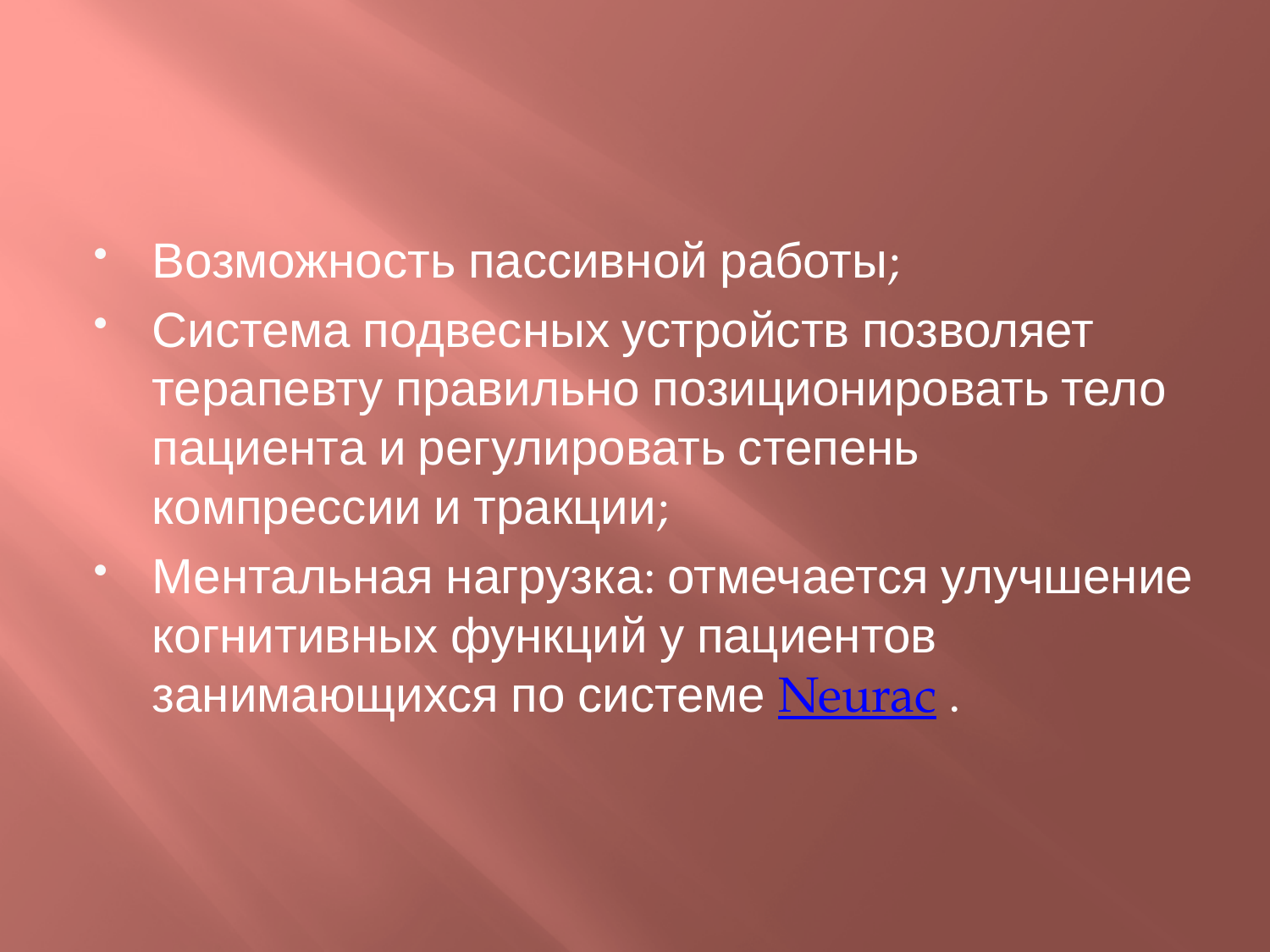

#
Возможность пассивной работы;
Система подвесных устройств позволяет терапевту правильно позиционировать тело пациента и регулировать степень компрессии и тракции;
Ментальная нагрузка: отмечается улучшение когнитивных функций у пациентов занимающихся по системе Neurac .